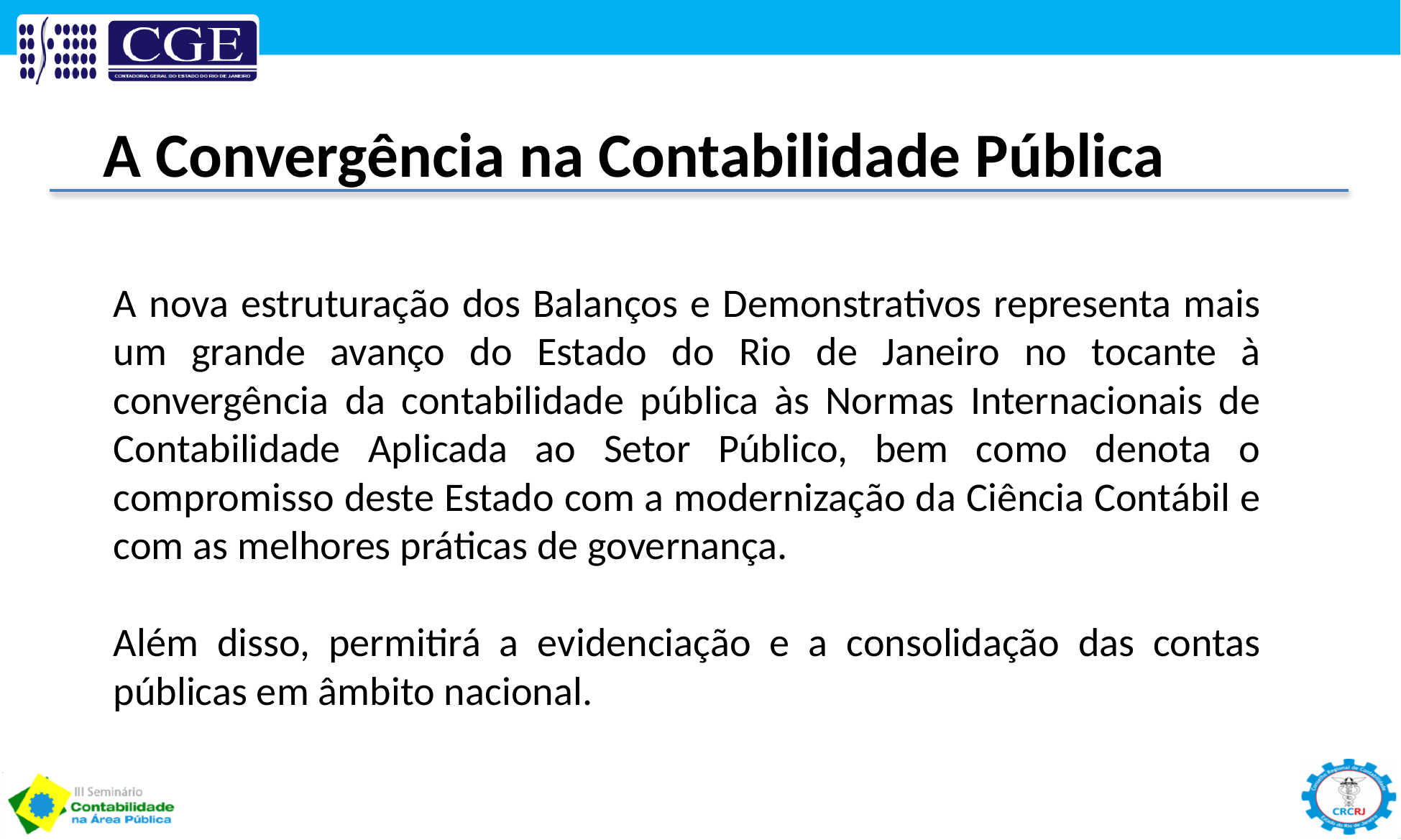

A Convergência na Contabilidade Pública
A nova estruturação dos Balanços e Demonstrativos representa mais um grande avanço do Estado do Rio de Janeiro no tocante à convergência da contabilidade pública às Normas Internacionais de Contabilidade Aplicada ao Setor Público, bem como denota o compromisso deste Estado com a modernização da Ciência Contábil e com as melhores práticas de governança.

Além disso, permitirá a evidenciação e a consolidação das contas públicas em âmbito nacional.